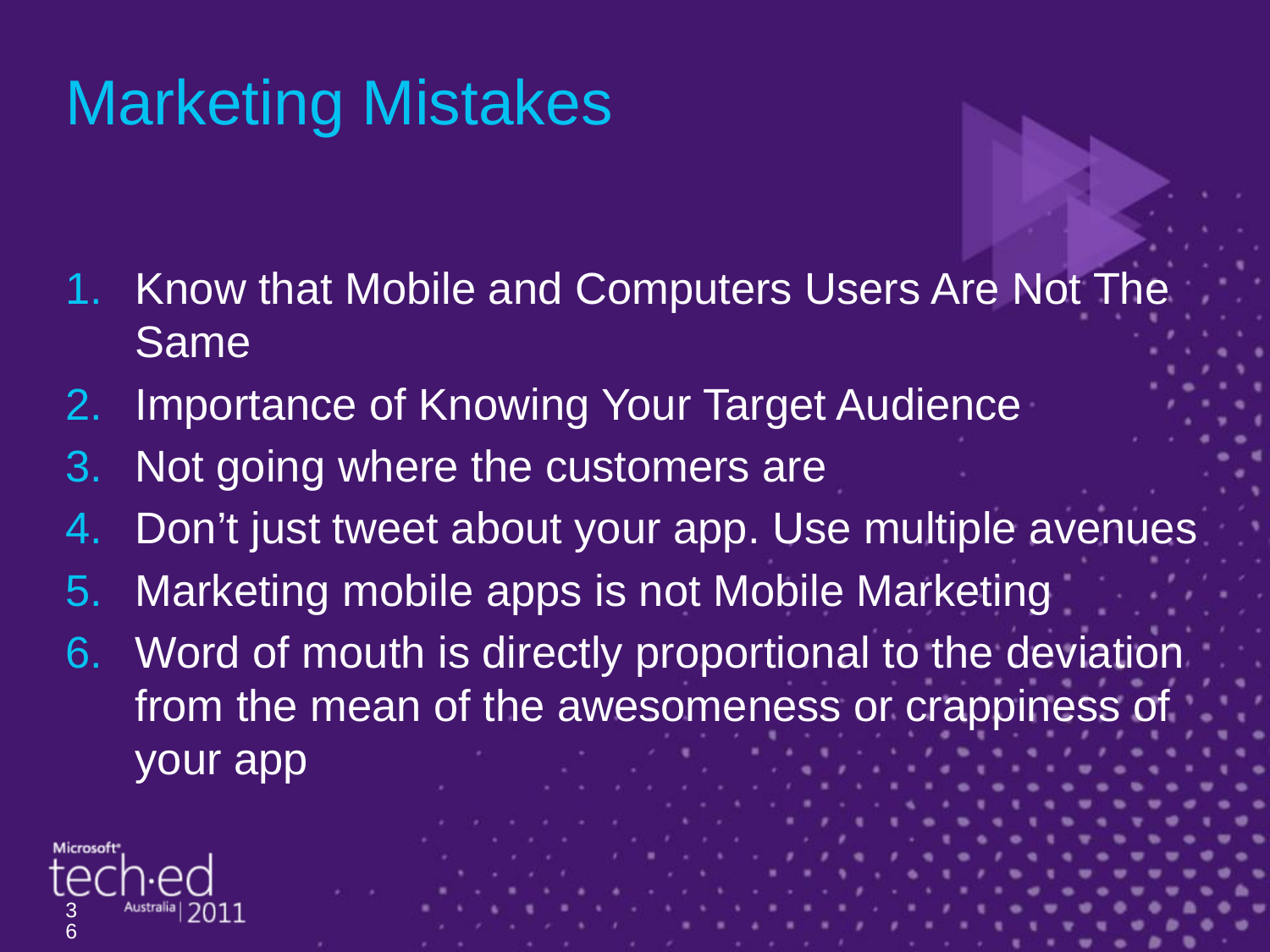

# Marketing Mistakes
Know that Mobile and Computers Users Are Not The Same
Importance of Knowing Your Target Audience
Not going where the customers are
Don’t just tweet about your app. Use multiple avenues
Marketing mobile apps is not Mobile Marketing
Word of mouth is directly proportional to the deviation from the mean of the awesomeness or crappiness of your app
36